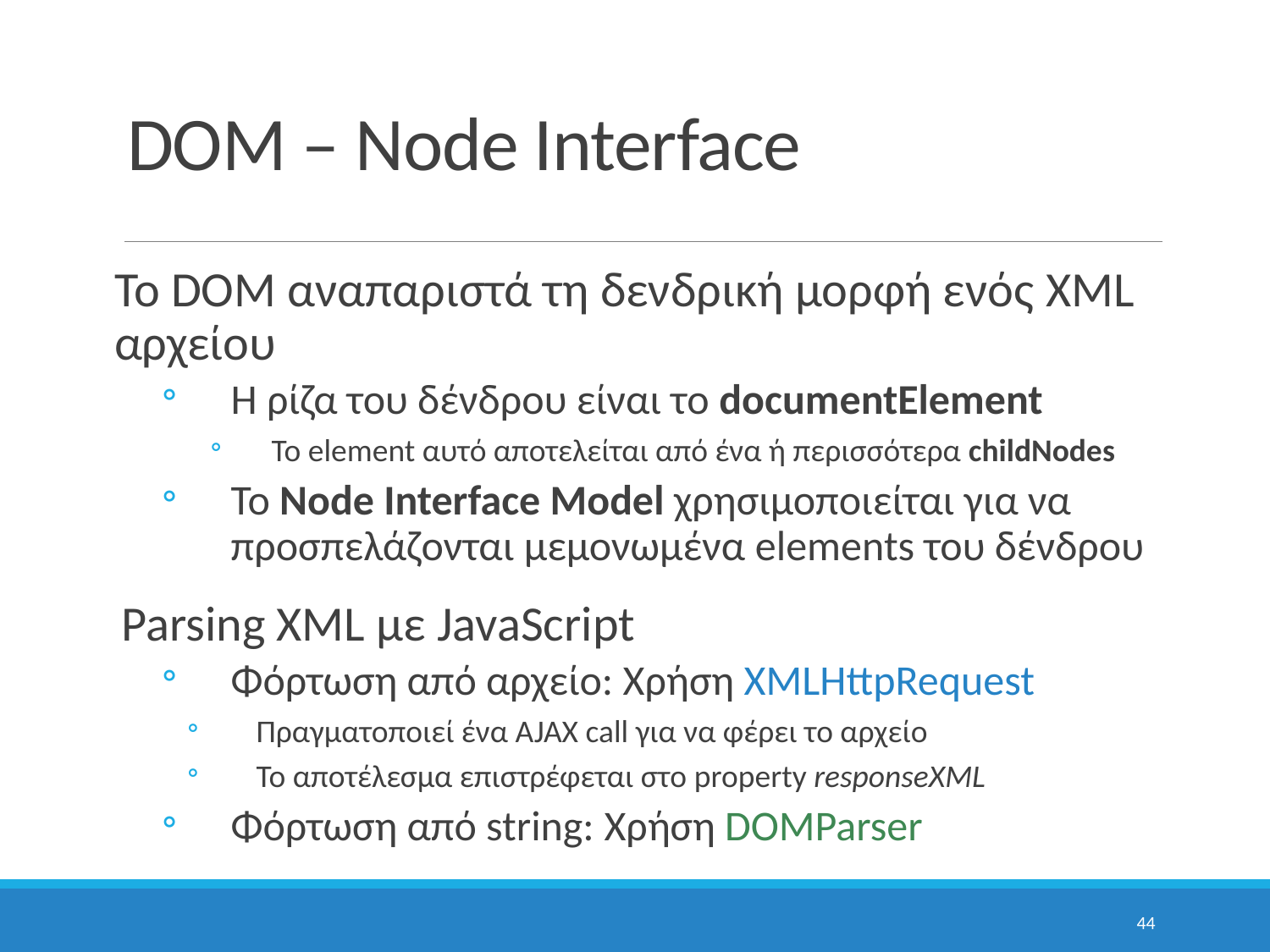

# DOM – Node Interface
Το DOM αναπαριστά τη δενδρική μορφή ενός XML αρχείου
Η ρίζα του δένδρου είναι το documentElement
Το element αυτό αποτελείται από ένα ή περισσότερα childNodes
Το Node Interface Model χρησιμοποιείται για να προσπελάζονται μεμονωμένα elements του δένδρου
Parsing XML με JavaScript
Φόρτωση από αρχείο: Χρήση XMLHttpRequest
Πραγματοποιεί ένα AJAX call για να φέρει το αρχείο
Το αποτέλεσμα επιστρέφεται στο property responseXML
Φόρτωση από string: Χρήση DOMParser

44